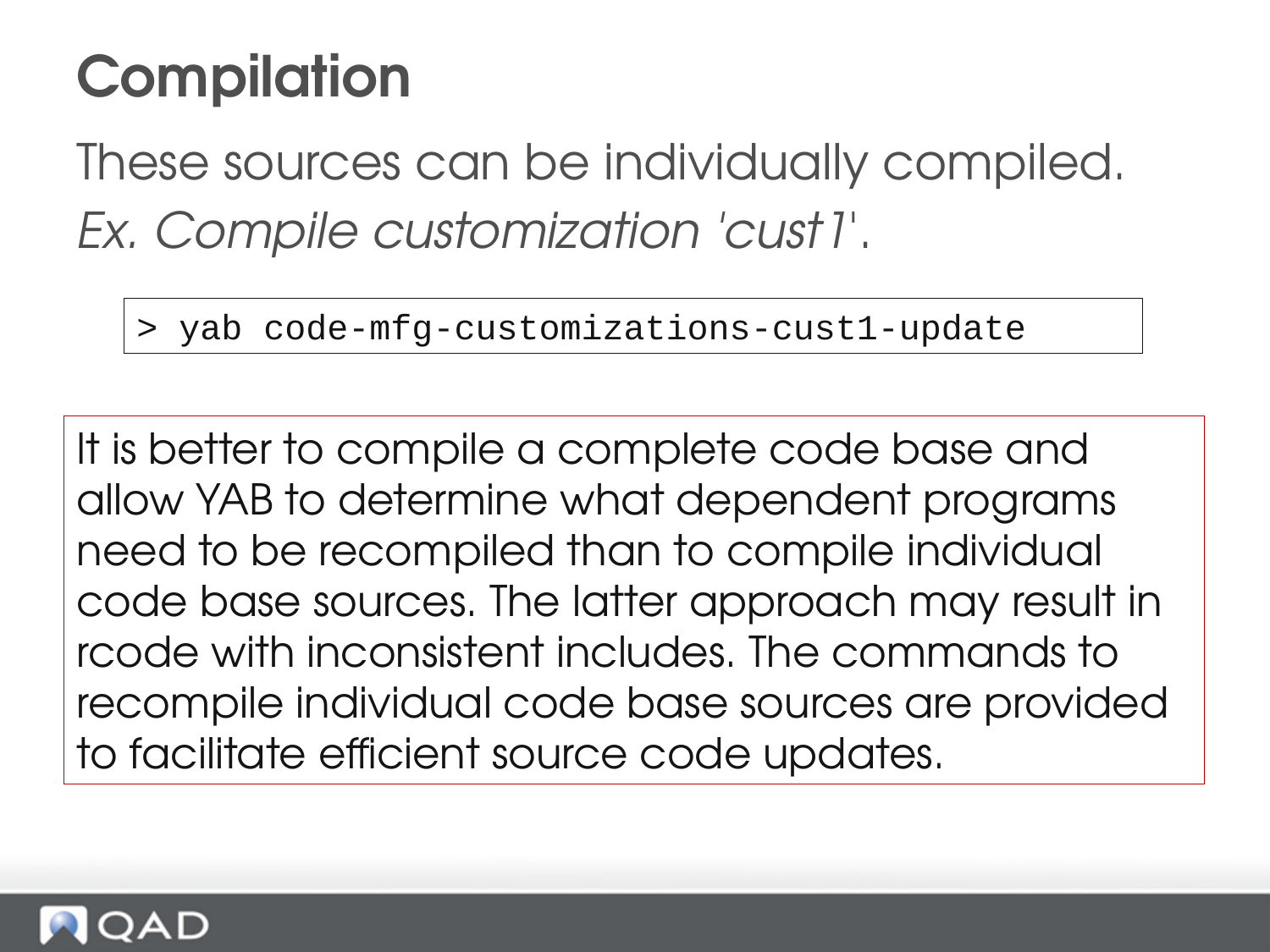

# Compilation
These sources can be individually compiled.
Ex. Compile customization 'cust1'.
> yab code-mfg-customizations-cust1-update
It is better to compile a complete code base and allow YAB to determine what dependent programs need to be recompiled than to compile individual code base sources. The latter approach may result in rcode with inconsistent includes. The commands to recompile individual code base sources are provided to facilitate efficient source code updates.